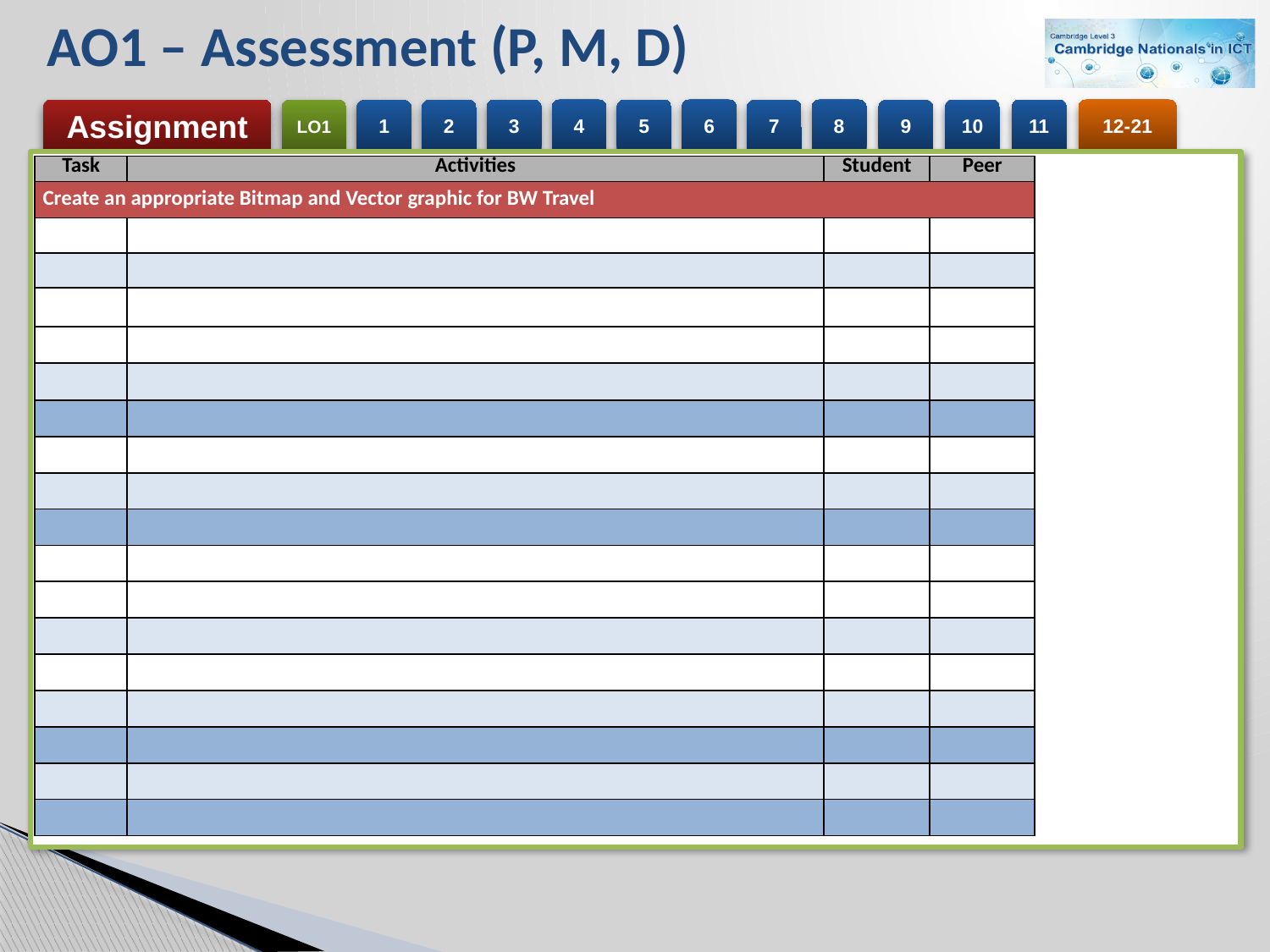

# AO1 – Assessment (P, M, D)

| Task | Activities | Student | Peer |
| --- | --- | --- | --- |
| Create an appropriate Bitmap and Vector graphic for BW Travel |  |  |  |
|  |  |  |  |
|  |  |  |  |
|  |  |  |  |
|  |  |  |  |
|  |  |  |  |
|  |  |  |  |
|  |  |  |  |
|  |  |  |  |
|  |  |  |  |
|  |  |  |  |
|  |  |  |  |
|  |  |  |  |
|  |  |  |  |
|  |  |  |  |
|  |  |  |  |
|  |  |  |  |
|  |  |  |  |